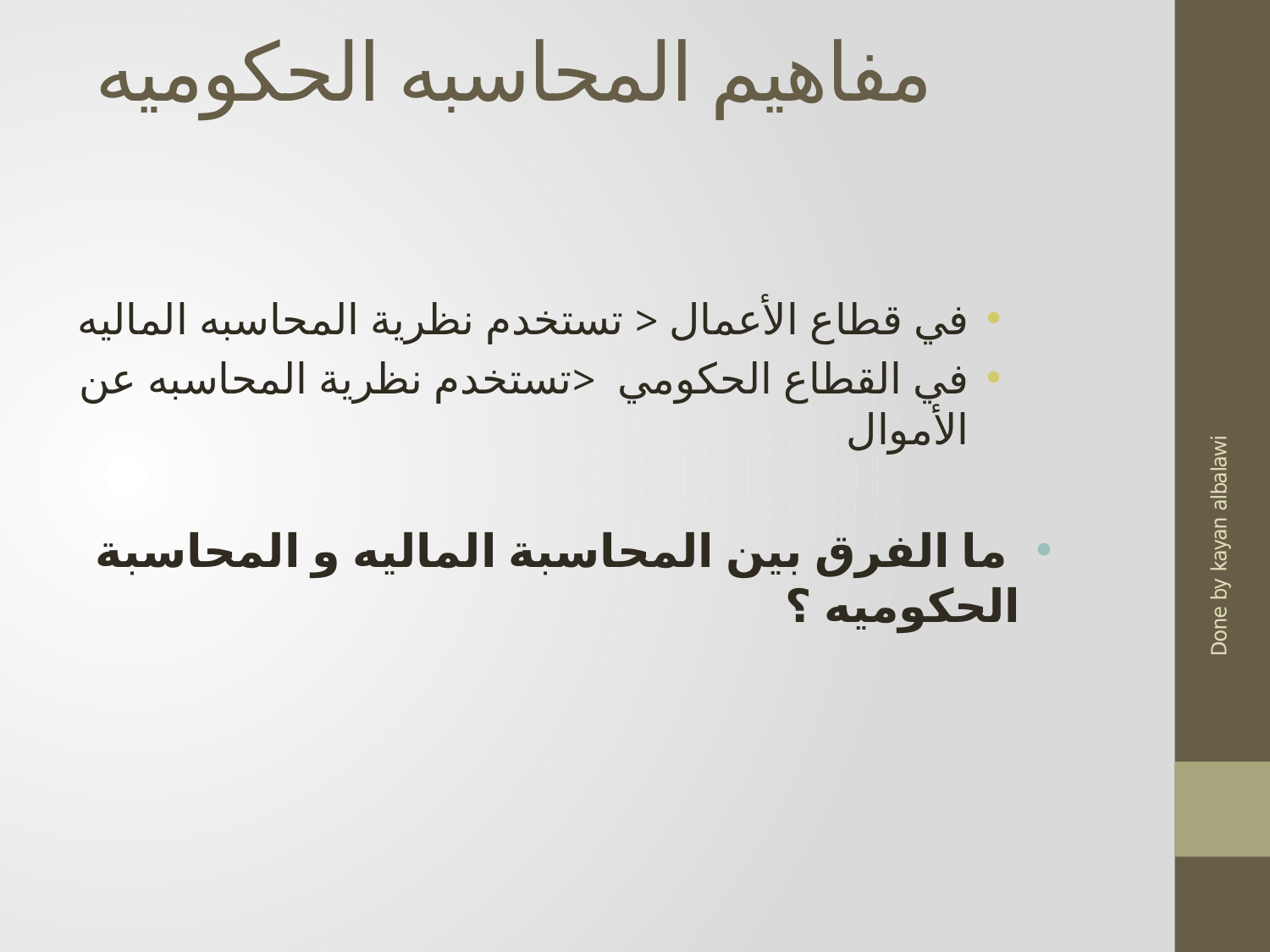

# مفاهيم المحاسبه الحكوميه
في قطاع الأعمال < تستخدم نظرية المحاسبه الماليه
في القطاع الحكومي  <تستخدم نظرية المحاسبه عن الأموال

 ما الفرق بين المحاسبة الماليه و المحاسبة الحكوميه ؟

Done by kayan albalawi